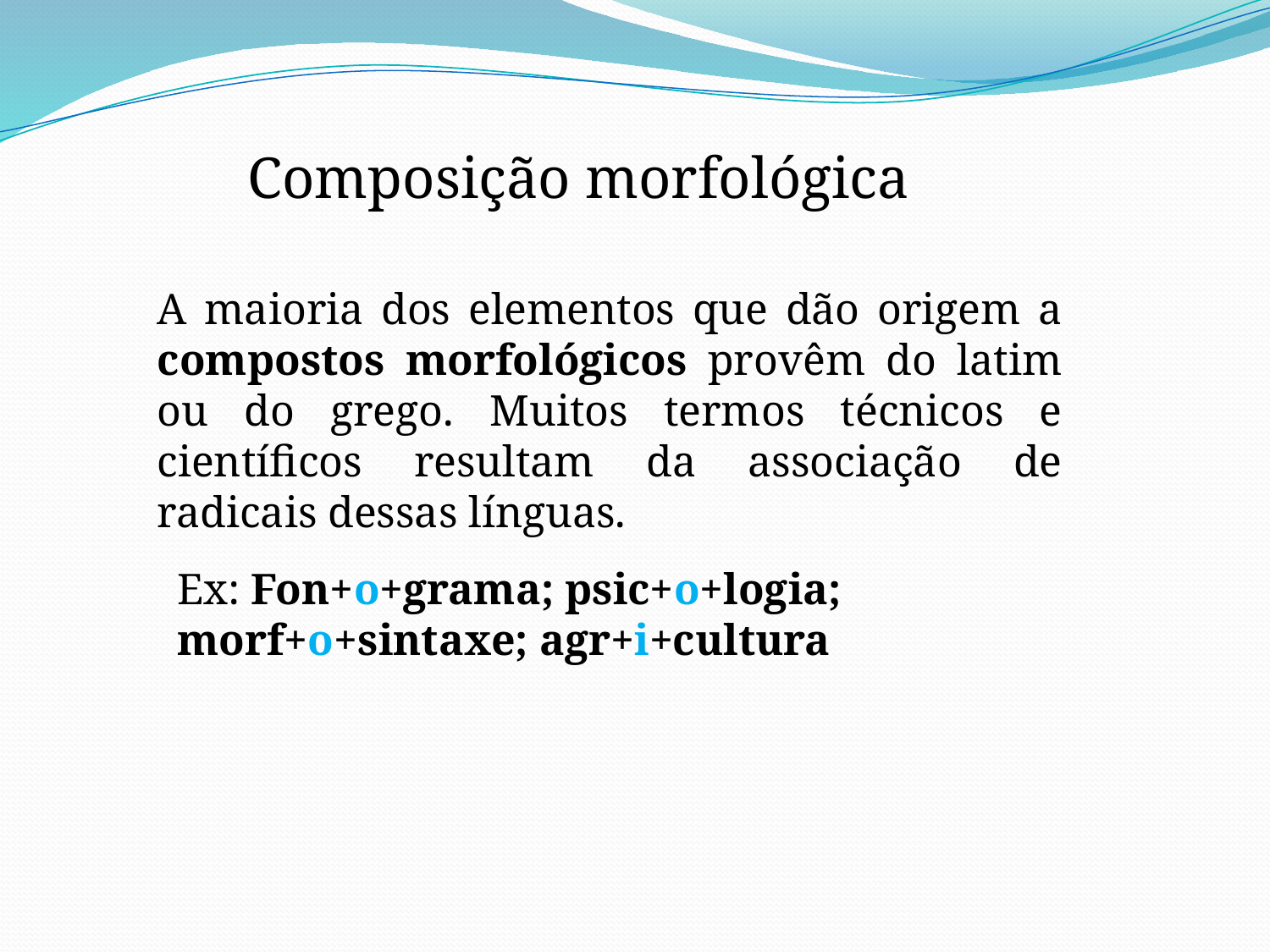

Composição morfológica
A maioria dos elementos que dão origem a compostos morfológicos provêm do latim ou do grego. Muitos termos técnicos e científicos resultam da associação de radicais dessas línguas.
Ex: Fon+o+grama; psic+o+logia; morf+o+sintaxe; agr+i+cultura